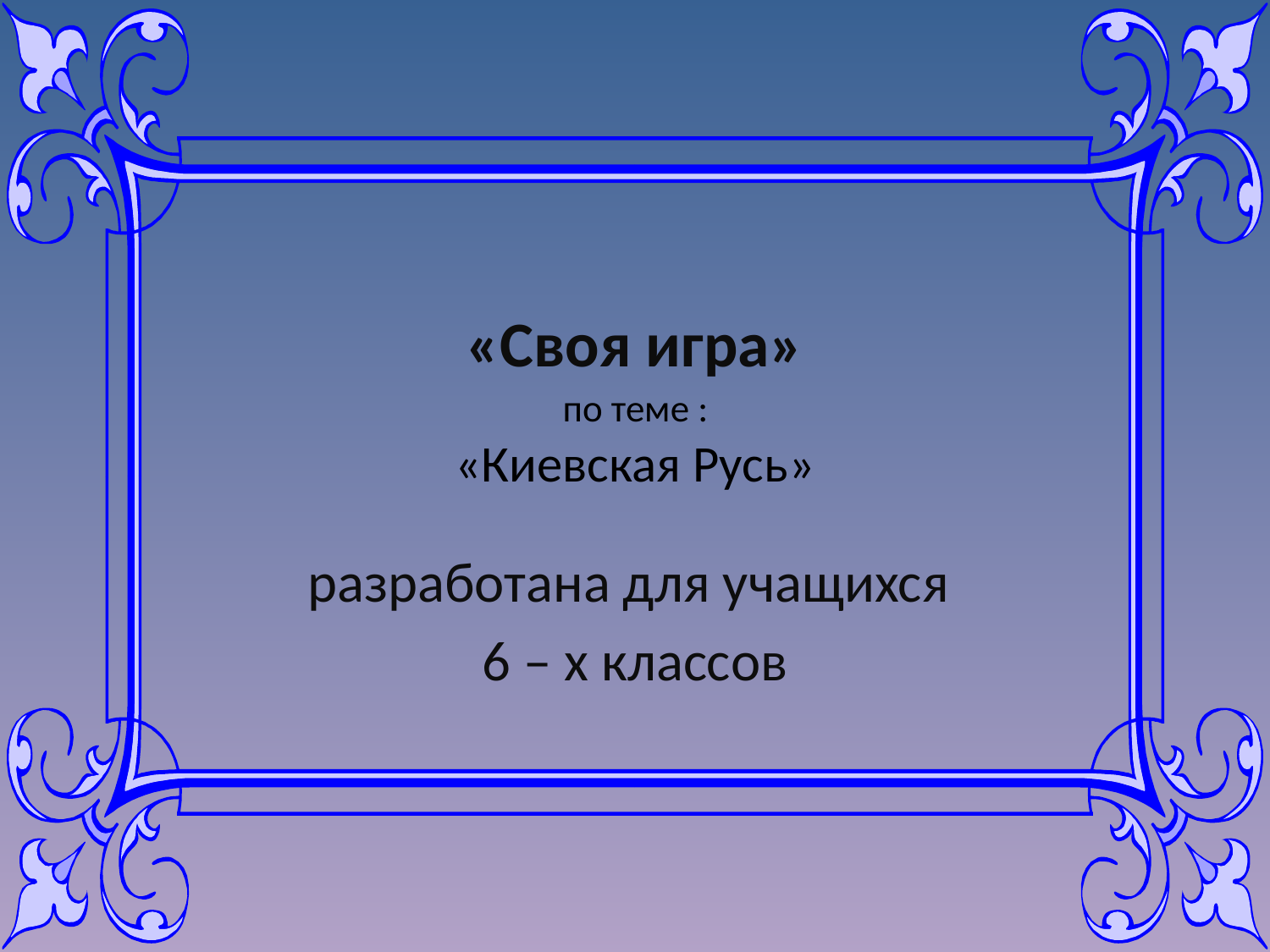

# «Своя игра» по теме : «Киевская Русь»
разработана для учащихся
6 – х классов